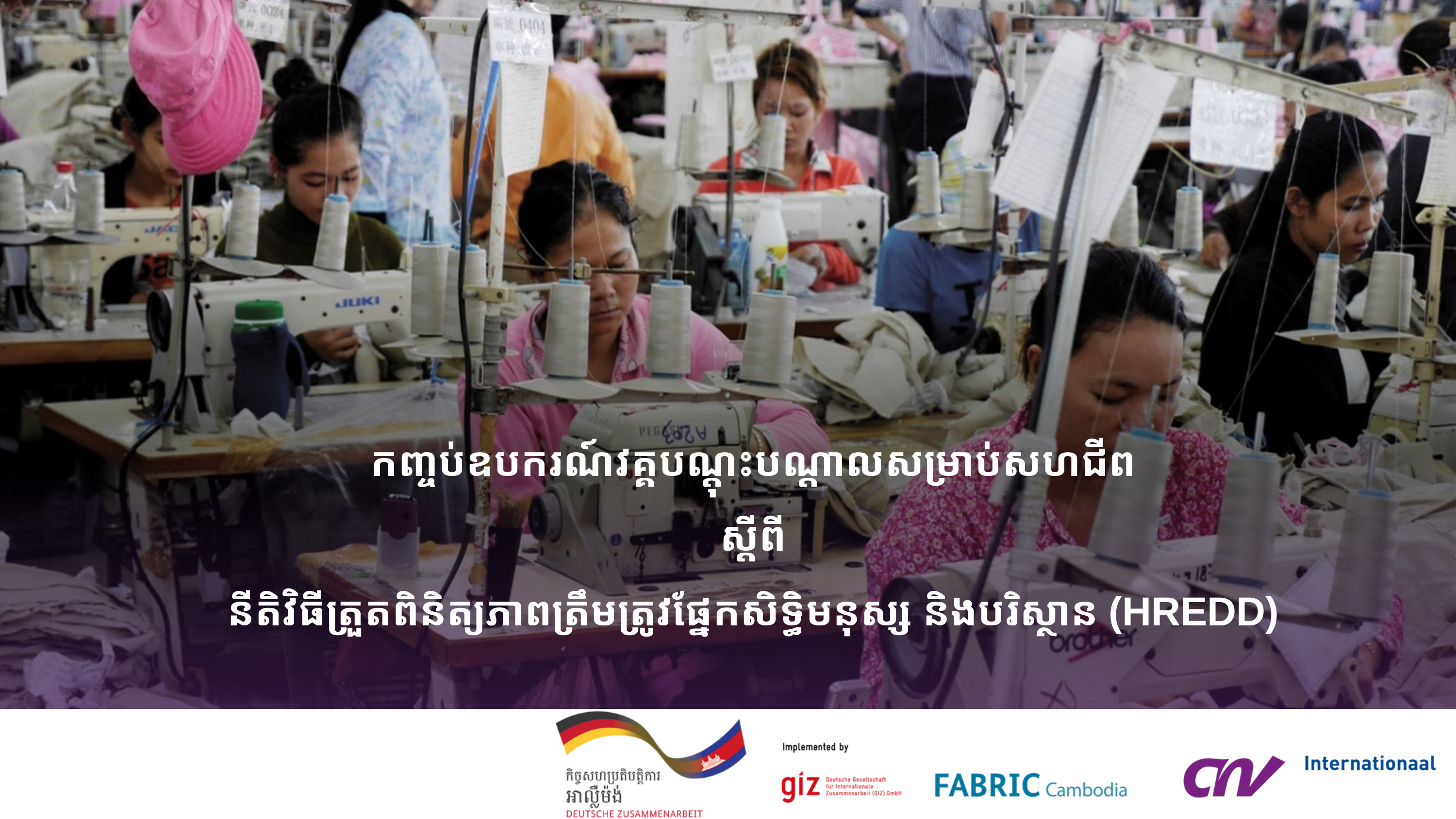

កញ្ចប់ឧបករណ៍វគ្គបណ្តុះបណ្តាលសម្រាប់សហជីព
ស្ដីពី
នីតិវិធីត្រួតពិនិត្យភាពត្រឹមត្រូវផ្នែកសិទ្ធិមនុស្ស និងបរិស្ថាន (HREDD)